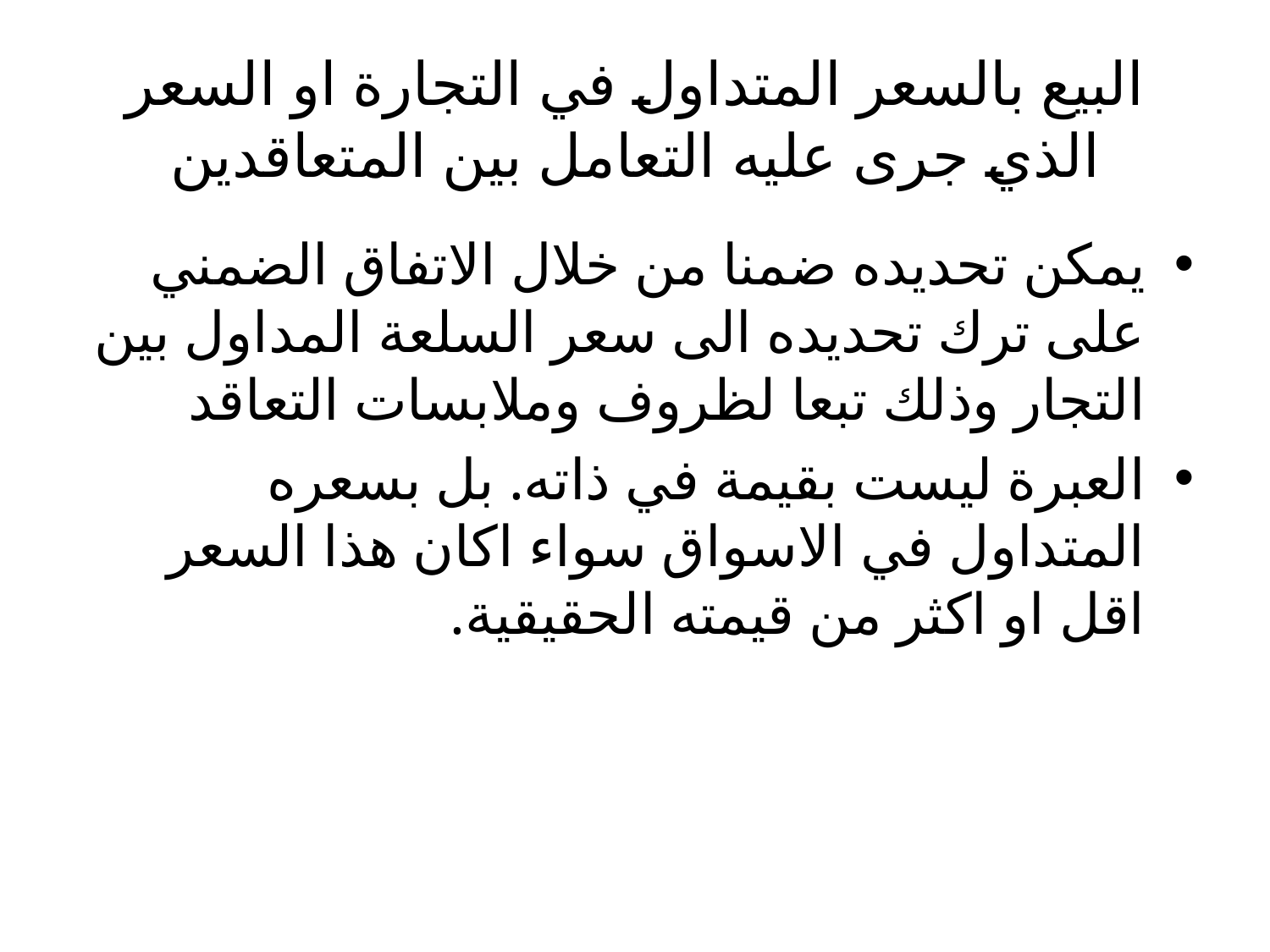

# البيع بالسعر المتداول في التجارة او السعر الذي جرى عليه التعامل بين المتعاقدين
يمكن تحديده ضمنا من خلال الاتفاق الضمني على ترك تحديده الى سعر السلعة المداول بين التجار وذلك تبعا لظروف وملابسات التعاقد
العبرة ليست بقيمة في ذاته. بل بسعره المتداول في الاسواق سواء اكان هذا السعر اقل او اكثر من قيمته الحقيقية.